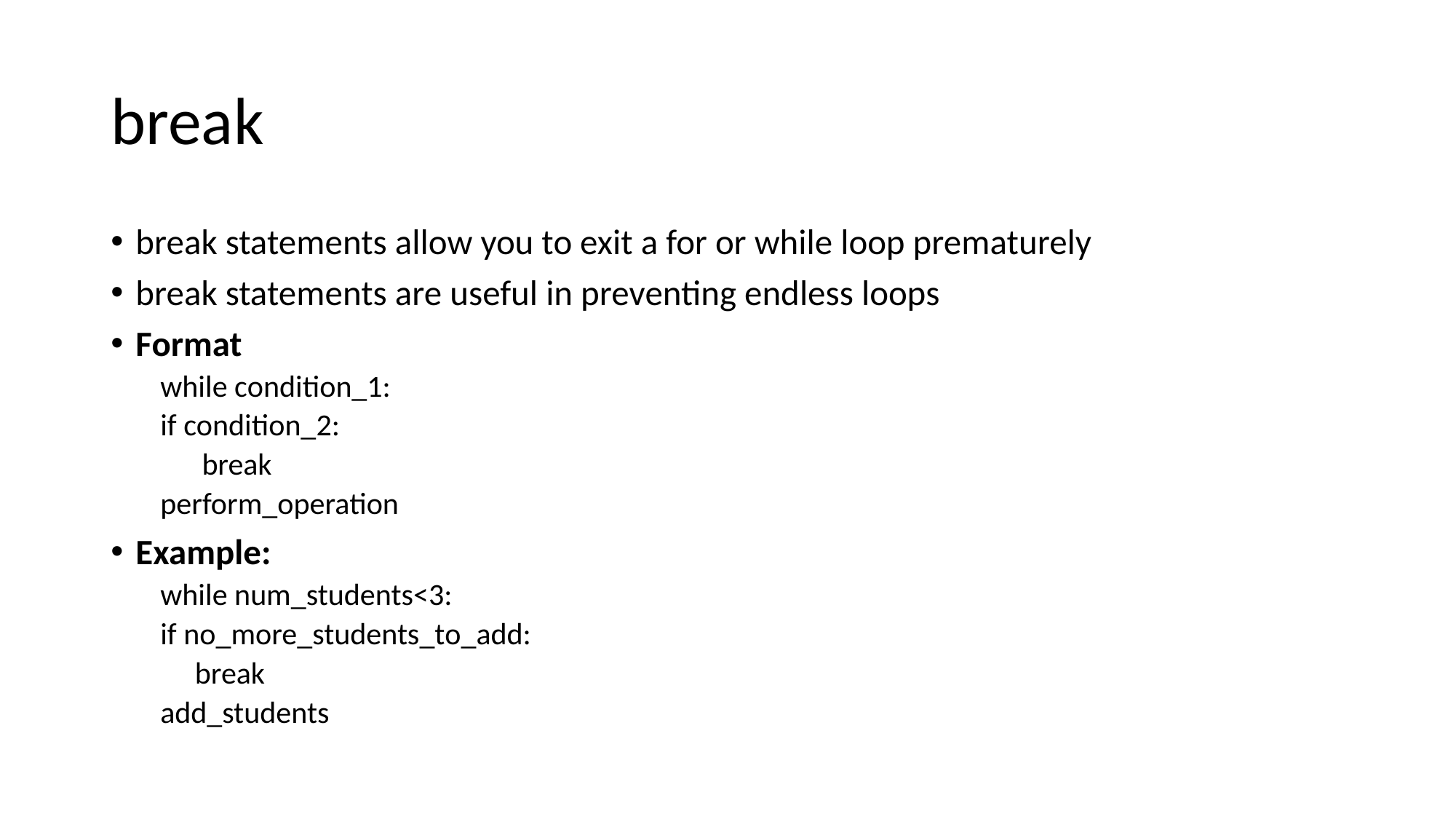

# break
break statements allow you to exit a for or while loop prematurely
break statements are useful in preventing endless loops
Format
while condition_1:
	if condition_2:
	      break
	perform_operation
Example:
while num_students<3:
	if no_more_students_to_add:
	     break
	add_students